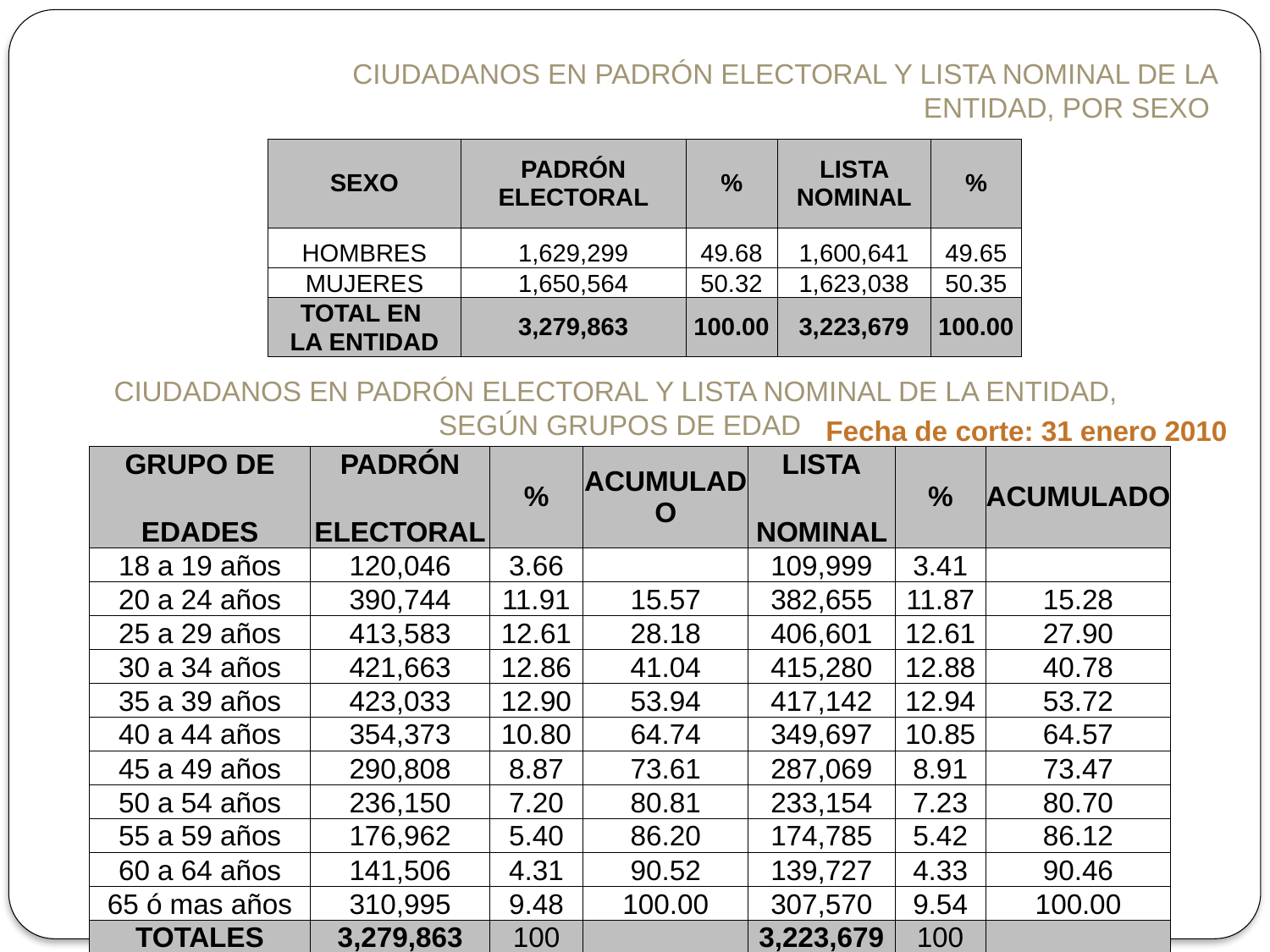

CIUDADANOS EN PADRÓN ELECTORAL Y LISTA NOMINAL DE LA ENTIDAD, POR SEXO
| SEXO | PADRÓN ELECTORAL | % | LISTA NOMINAL | % |
| --- | --- | --- | --- | --- |
| HOMBRES | 1,629,299 | 49.68 | 1,600,641 | 49.65 |
| MUJERES | 1,650,564 | 50.32 | 1,623,038 | 50.35 |
| TOTAL EN | 3,279,863 | 100.00 | 3,223,679 | 100.00 |
| LA ENTIDAD |  |  |  |  |
CIUDADANOS EN PADRÓN ELECTORAL Y LISTA NOMINAL DE LA ENTIDAD,
SEGÚN GRUPOS DE EDAD
Fecha de corte: 31 enero 2010
| GRUPO DE | PADRÓN | % | ACUMULADO | LISTA | % | ACUMULADO |
| --- | --- | --- | --- | --- | --- | --- |
| EDADES | ELECTORAL |  |  | NOMINAL |  |  |
| 18 a 19 años | 120,046 | 3.66 |  | 109,999 | 3.41 |  |
| 20 a 24 años | 390,744 | 11.91 | 15.57 | 382,655 | 11.87 | 15.28 |
| 25 a 29 años | 413,583 | 12.61 | 28.18 | 406,601 | 12.61 | 27.90 |
| 30 a 34 años | 421,663 | 12.86 | 41.04 | 415,280 | 12.88 | 40.78 |
| 35 a 39 años | 423,033 | 12.90 | 53.94 | 417,142 | 12.94 | 53.72 |
| 40 a 44 años | 354,373 | 10.80 | 64.74 | 349,697 | 10.85 | 64.57 |
| 45 a 49 años | 290,808 | 8.87 | 73.61 | 287,069 | 8.91 | 73.47 |
| 50 a 54 años | 236,150 | 7.20 | 80.81 | 233,154 | 7.23 | 80.70 |
| 55 a 59 años | 176,962 | 5.40 | 86.20 | 174,785 | 5.42 | 86.12 |
| 60 a 64 años | 141,506 | 4.31 | 90.52 | 139,727 | 4.33 | 90.46 |
| 65 ó mas años | 310,995 | 9.48 | 100.00 | 307,570 | 9.54 | 100.00 |
| TOTALES | 3,279,863 | 100 |  | 3,223,679 | 100 |  |